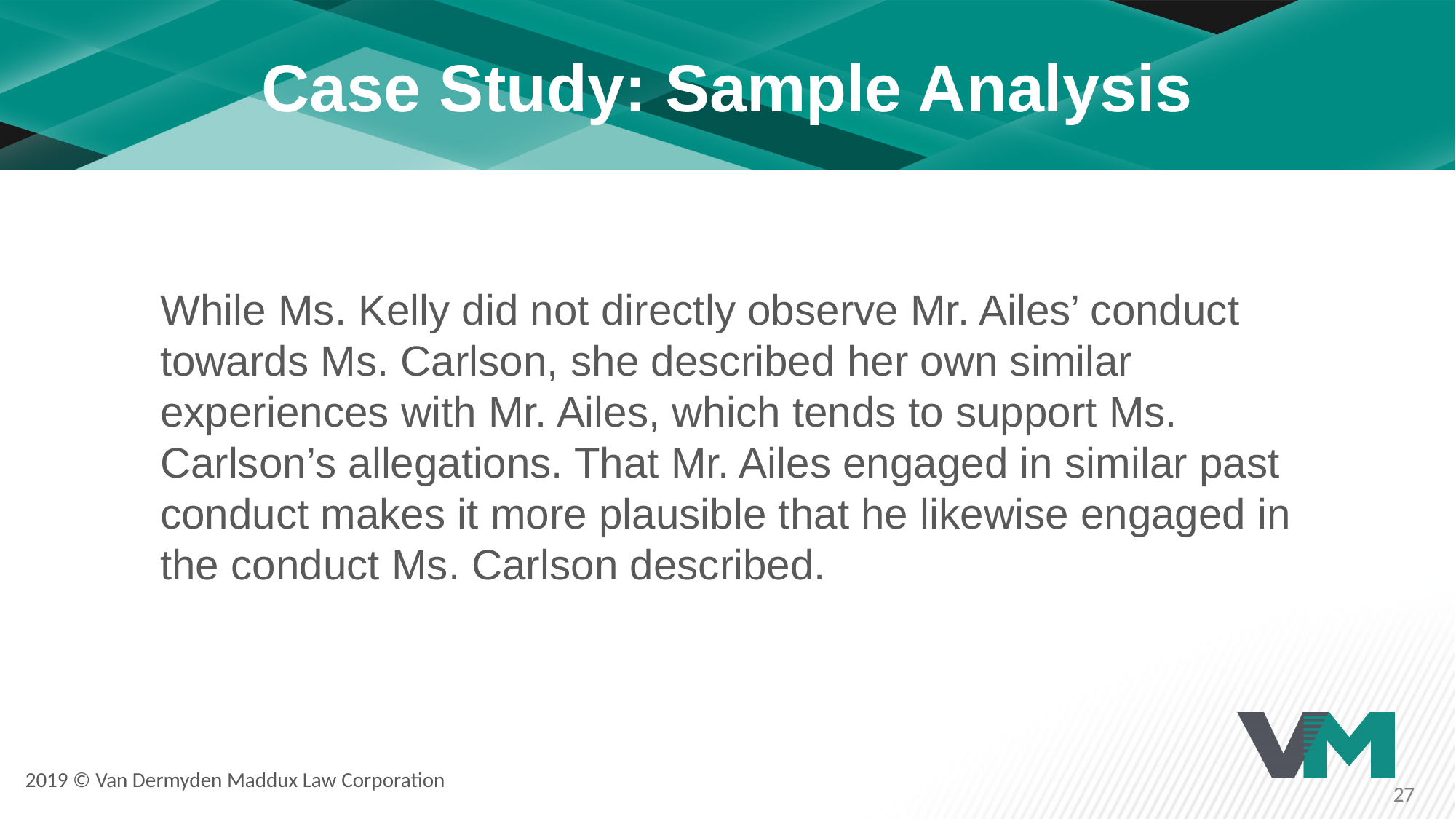

# Case Study: Sample Analysis
While Ms. Kelly did not directly observe Mr. Ailes’ conduct towards Ms. Carlson, she described her own similar experiences with Mr. Ailes, which tends to support Ms. Carlson’s allegations. That Mr. Ailes engaged in similar past conduct makes it more plausible that he likewise engaged in the conduct Ms. Carlson described.

2019 © Van Dermyden Maddux Law Corporation
27